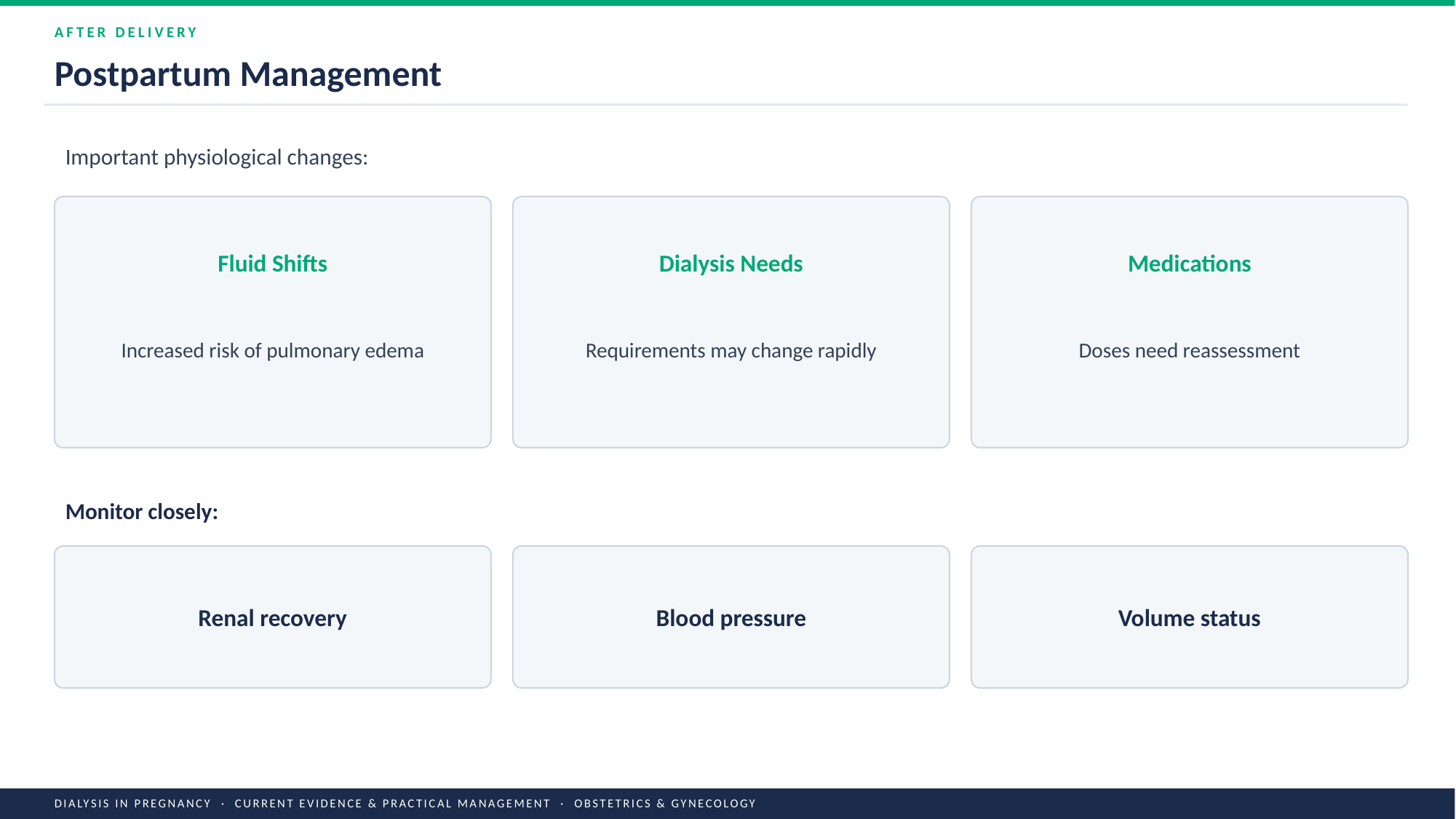

AFTER DELIVERY
Postpartum Management

Important physiological changes:

Fluid Shifts
Dialysis Needs
Medications
Increased risk of pulmonary edema
Requirements may change rapidly
Doses need reassessment
Monitor closely:

Renal recovery
Blood pressure
Volume status

DIALYSIS IN PREGNANCY  ·  CURRENT EVIDENCE & PRACTICAL MANAGEMENT  ·  OBSTETRICS & GYNECOLOGY